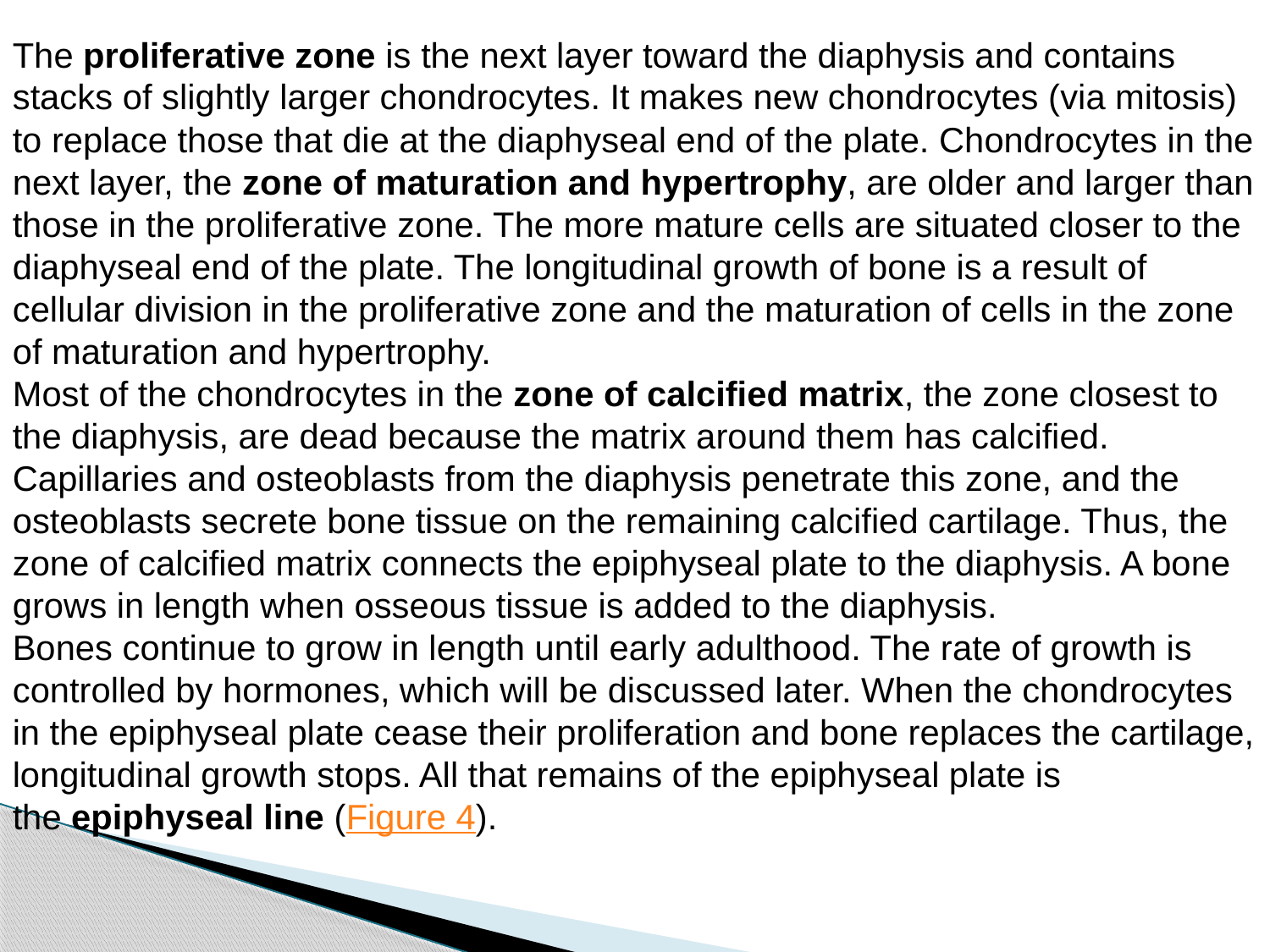

The proliferative zone is the next layer toward the diaphysis and contains stacks of slightly larger chondrocytes. It makes new chondrocytes (via mitosis) to replace those that die at the diaphyseal end of the plate. Chondrocytes in the next layer, the zone of maturation and hypertrophy, are older and larger than those in the proliferative zone. The more mature cells are situated closer to the diaphyseal end of the plate. The longitudinal growth of bone is a result of cellular division in the proliferative zone and the maturation of cells in the zone of maturation and hypertrophy.
Most of the chondrocytes in the zone of calcified matrix, the zone closest to the diaphysis, are dead because the matrix around them has calcified. Capillaries and osteoblasts from the diaphysis penetrate this zone, and the osteoblasts secrete bone tissue on the remaining calcified cartilage. Thus, the zone of calcified matrix connects the epiphyseal plate to the diaphysis. A bone grows in length when osseous tissue is added to the diaphysis.
Bones continue to grow in length until early adulthood. The rate of growth is controlled by hormones, which will be discussed later. When the chondrocytes in the epiphyseal plate cease their proliferation and bone replaces the cartilage, longitudinal growth stops. All that remains of the epiphyseal plate is the epiphyseal line (Figure 4).